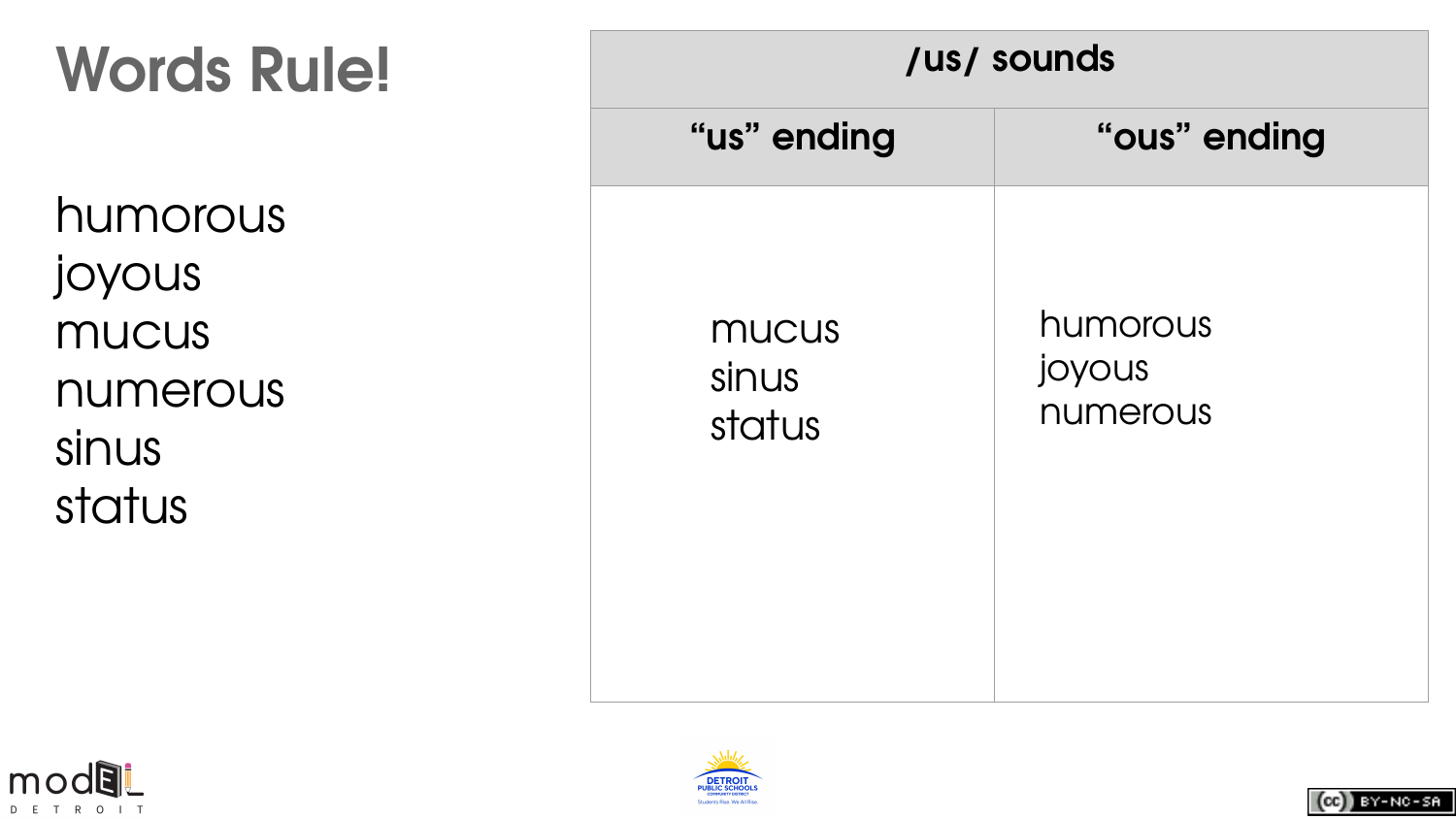

Words Rule!
| /us/ sounds |  |
| --- | --- |
| “us” ending | “ous” ending |
|  |  |

humorous
joyous
mucus
numerous
sinus
status

mucus
sinus
status

humorous
joyous
numerous